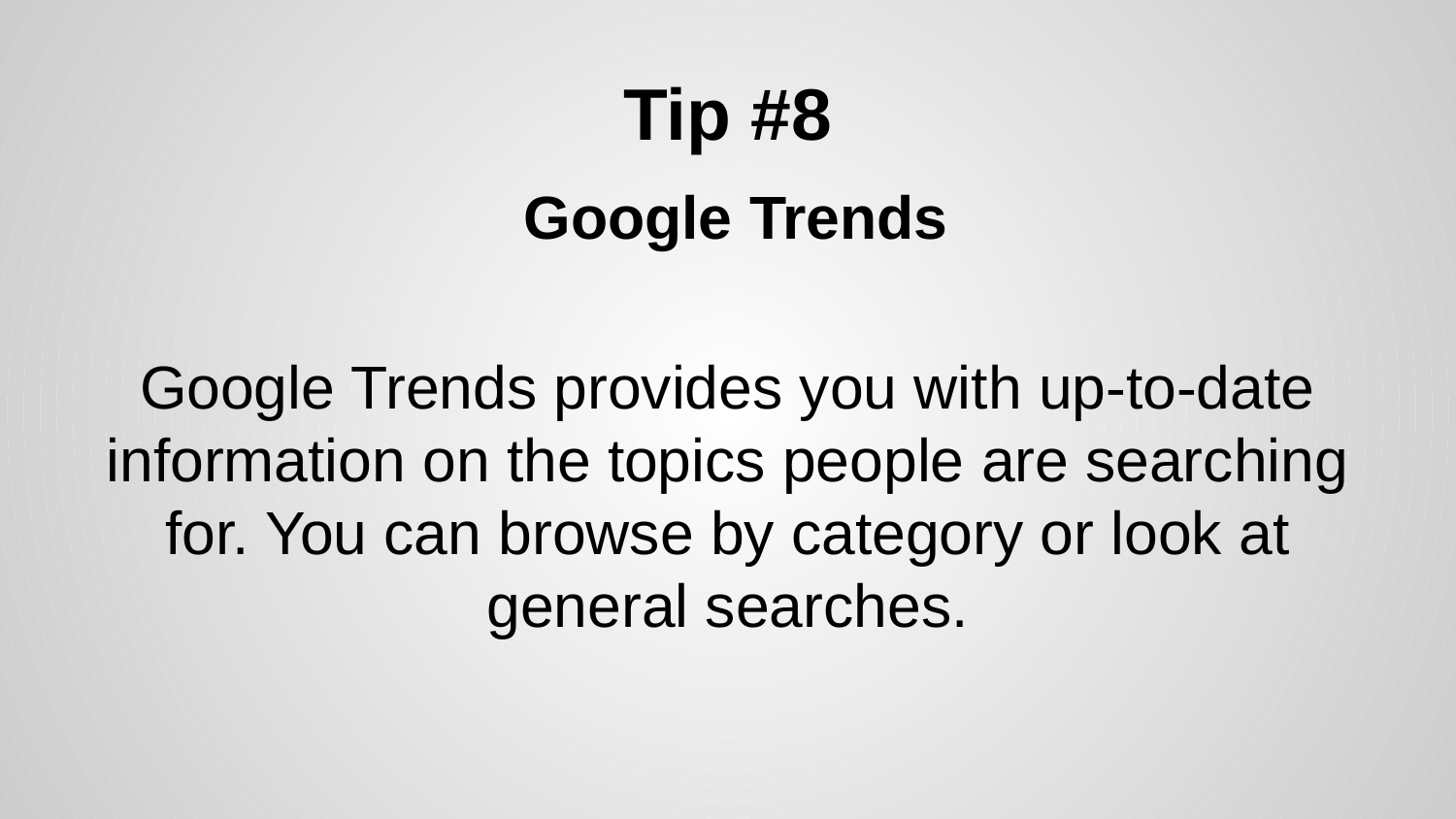

# Tip #8

 Google Trends

Google Trends provides you with up-to-date information on the topics people are searching for. You can browse by category or look at general searches.